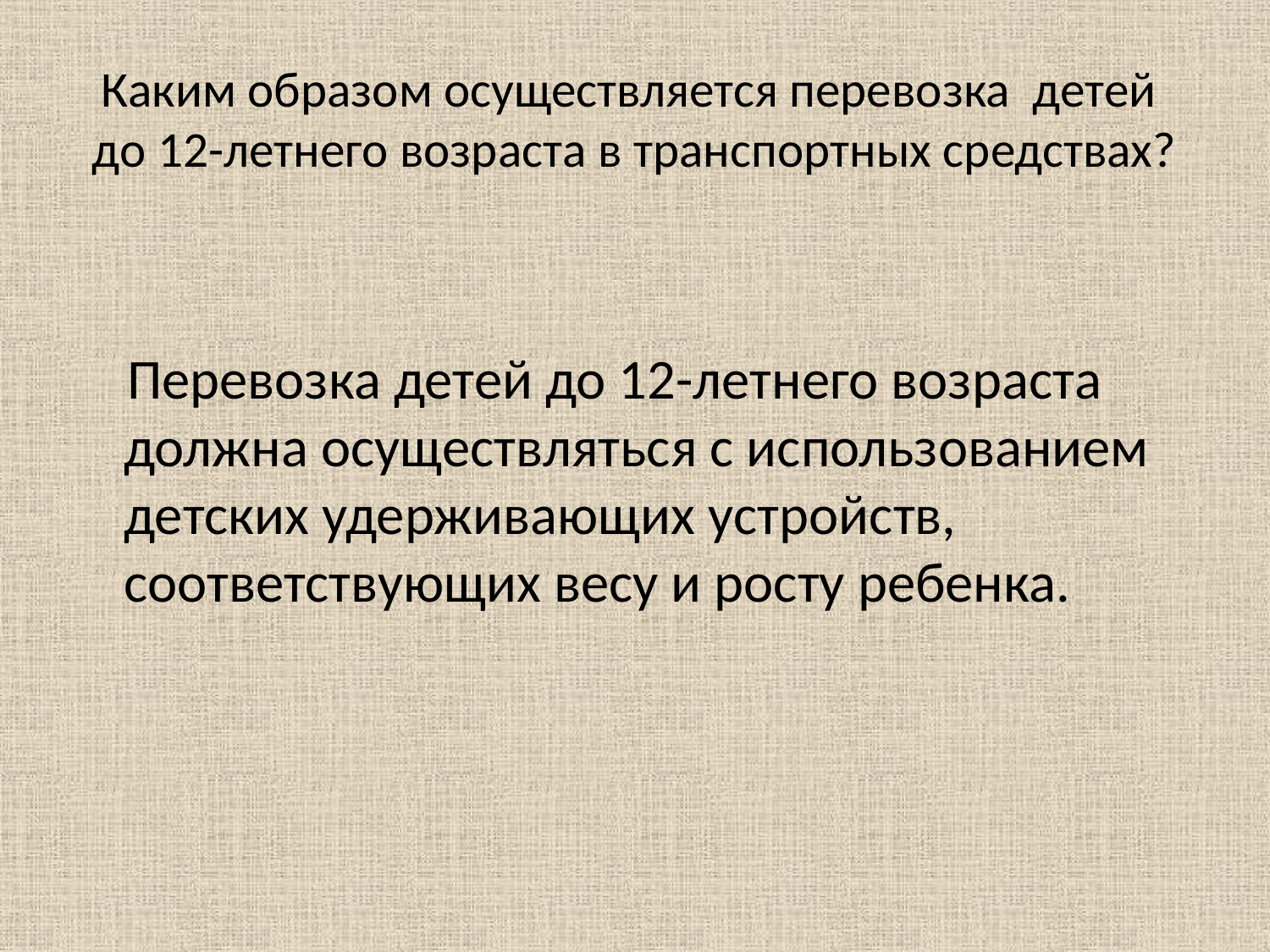

# Каким образом осуществляется перевозка  детей  до 12-летнего возраста в транспортных средствах?
    Перевозка детей до 12-летнего возраста должна осуществляться с использованием детских удерживающих устройств, соответствующих весу и росту ребенка.